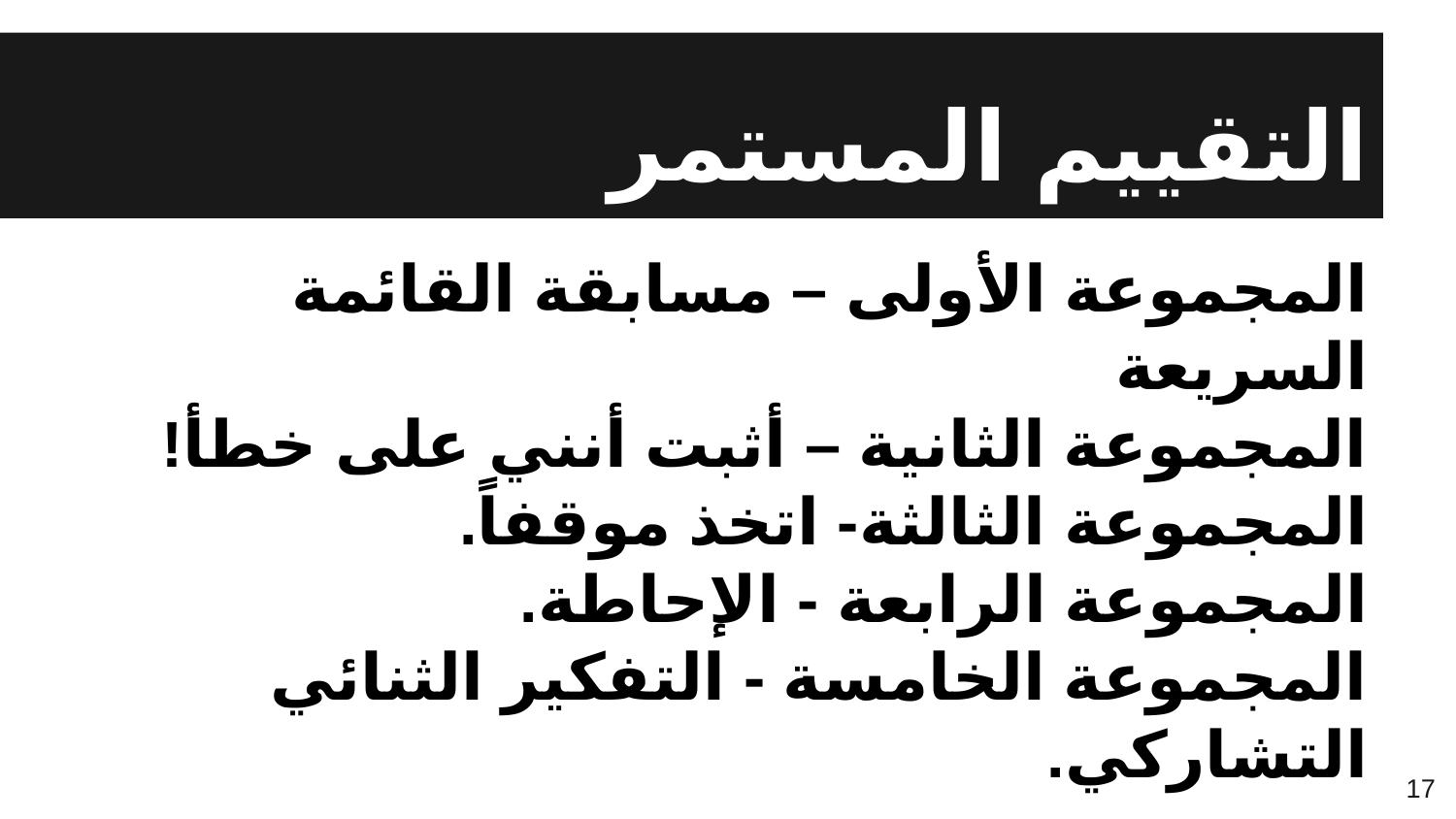

# التقييم المستمر
المجموعة الأولى – مسابقة القائمة السريعة
المجموعة الثانية – أثبت أنني على خطأ!
المجموعة الثالثة- اتخذ موقفاً.
المجموعة الرابعة - الإحاطة.
المجموعة الخامسة - التفكير الثنائي التشاركي.
17